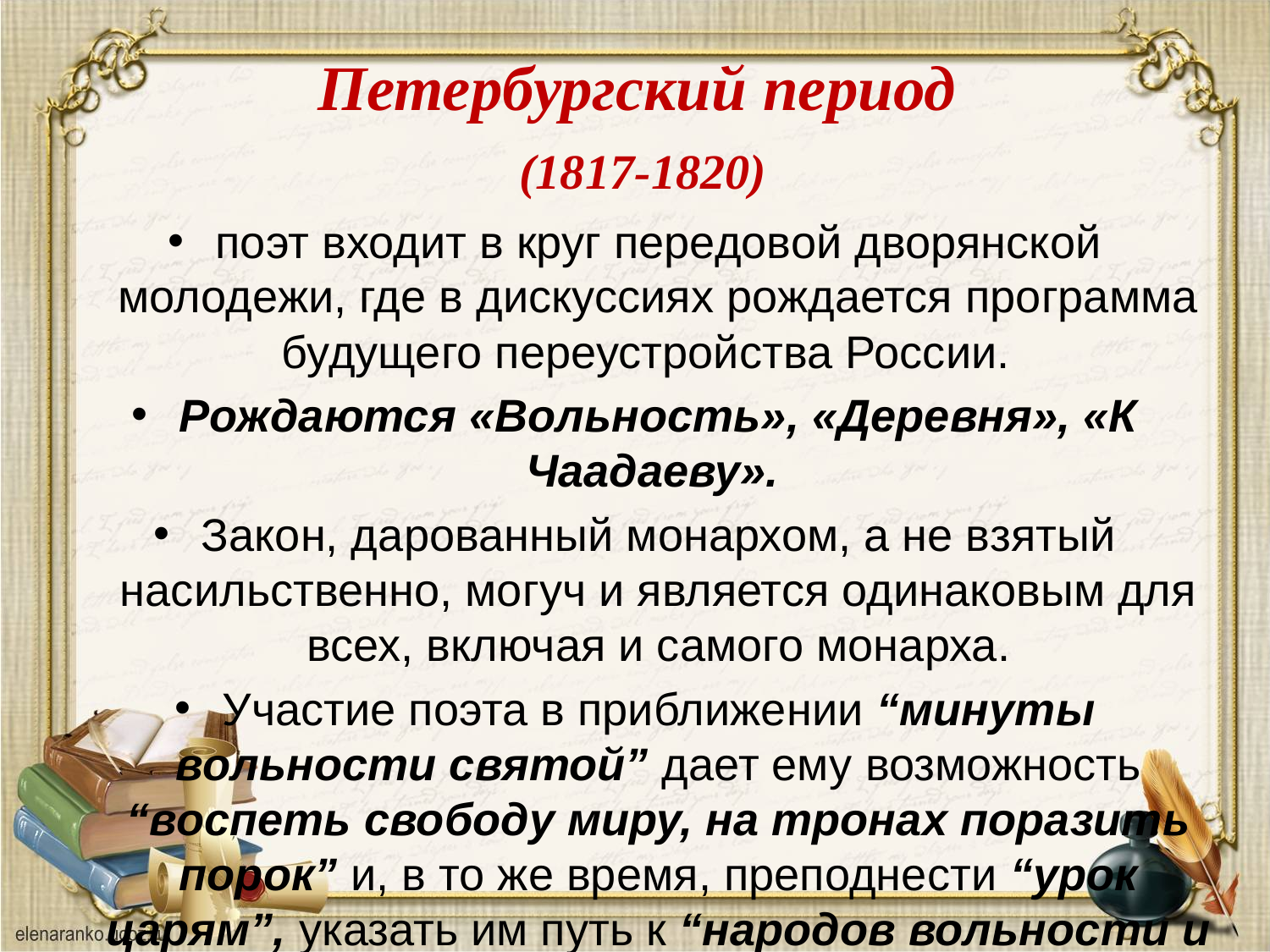

# Петербургский период (1817-1820)
поэт входит в круг передовой дворянской молодежи, где в дискуссиях рождается программа будущего переустройства России.
Рождаются «Вольность», «Деревня», «К Чаадаеву».
Закон, дарованный монархом, а не взятый насильственно, могуч и является одинаковым для всех, включая и самого монарха.
Участие поэта в приближении “минуты вольности святой” дает ему возможность “воспеть свободу миру, на тронах поразить порок” и, в то же время, преподнести “урок царям”, указать им путь к “народов вольности и покою”.